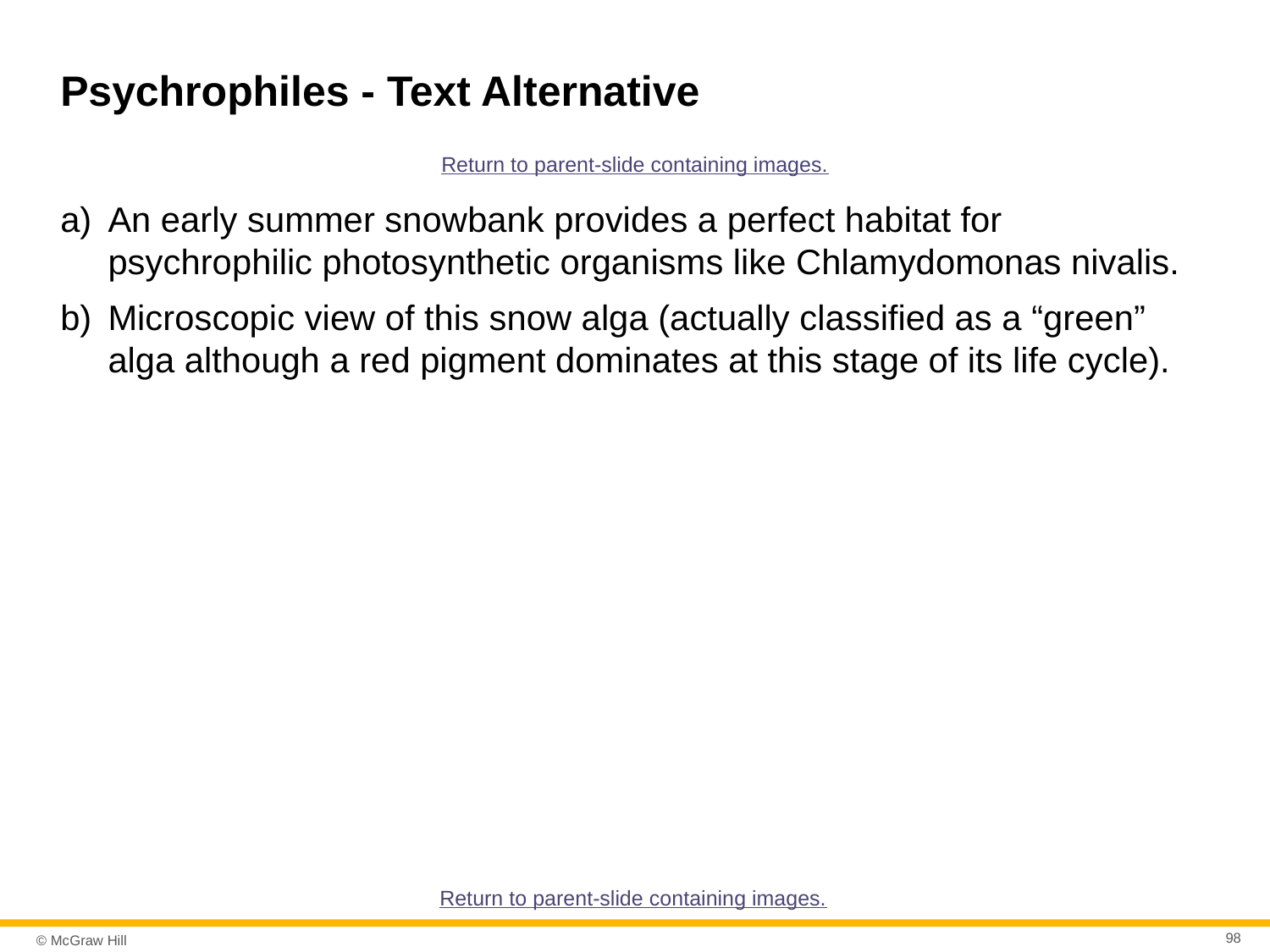

# Psychrophiles - Text Alternative
Return to parent-slide containing images.
An early summer snowbank provides a perfect habitat for psychrophilic photosynthetic organisms like Chlamydomonas nivalis.
Microscopic view of this snow alga (actually classified as a “green” alga although a red pigment dominates at this stage of its life cycle).
Return to parent-slide containing images.